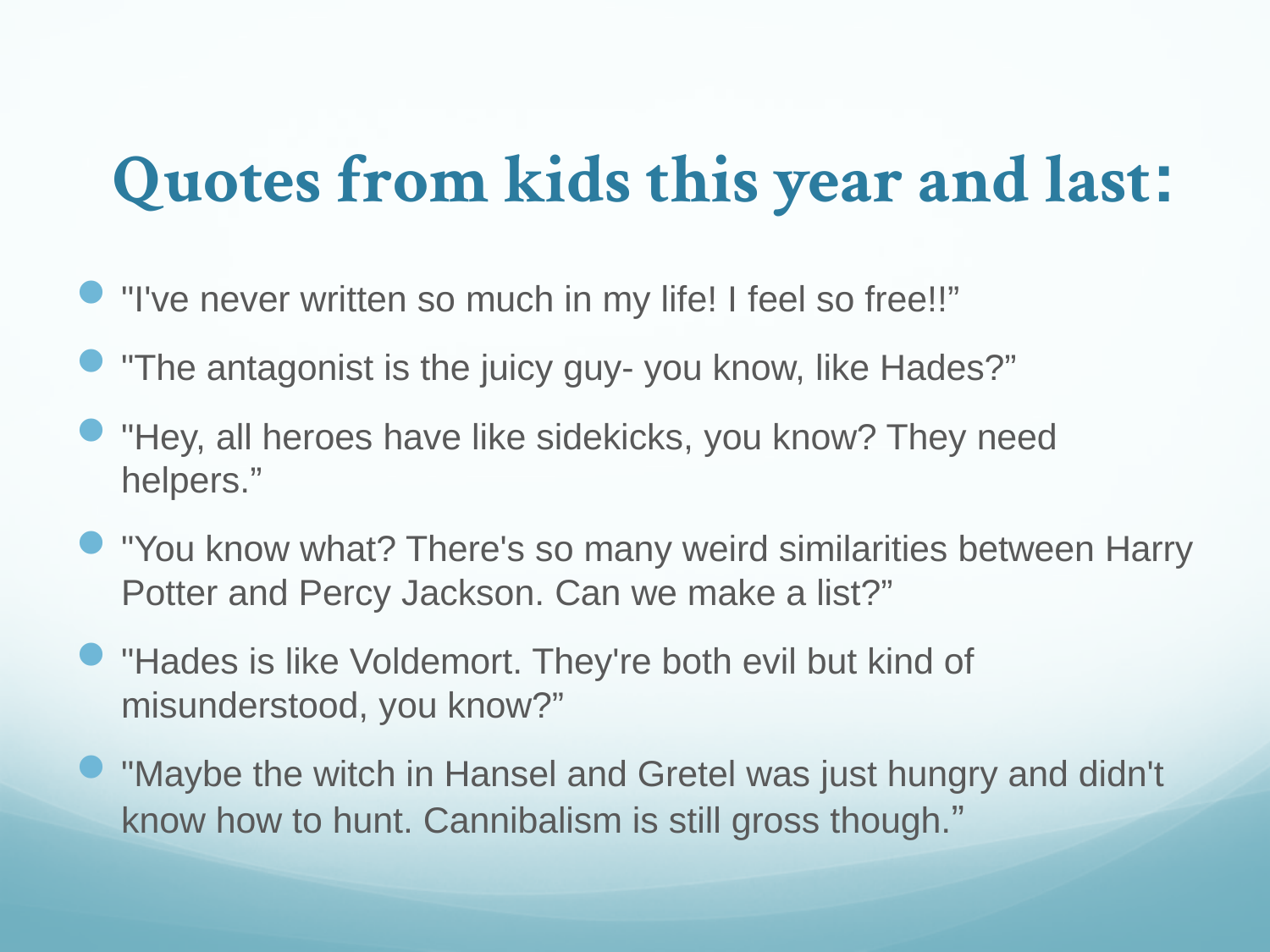

# Quotes from kids this year and last:
"I've never written so much in my life! I feel so free!!”
"The antagonist is the juicy guy- you know, like Hades?”
"Hey, all heroes have like sidekicks, you know? They need helpers.”
"You know what? There's so many weird similarities between Harry Potter and Percy Jackson. Can we make a list?”
"Hades is like Voldemort. They're both evil but kind of misunderstood, you know?”
"Maybe the witch in Hansel and Gretel was just hungry and didn't know how to hunt. Cannibalism is still gross though.”